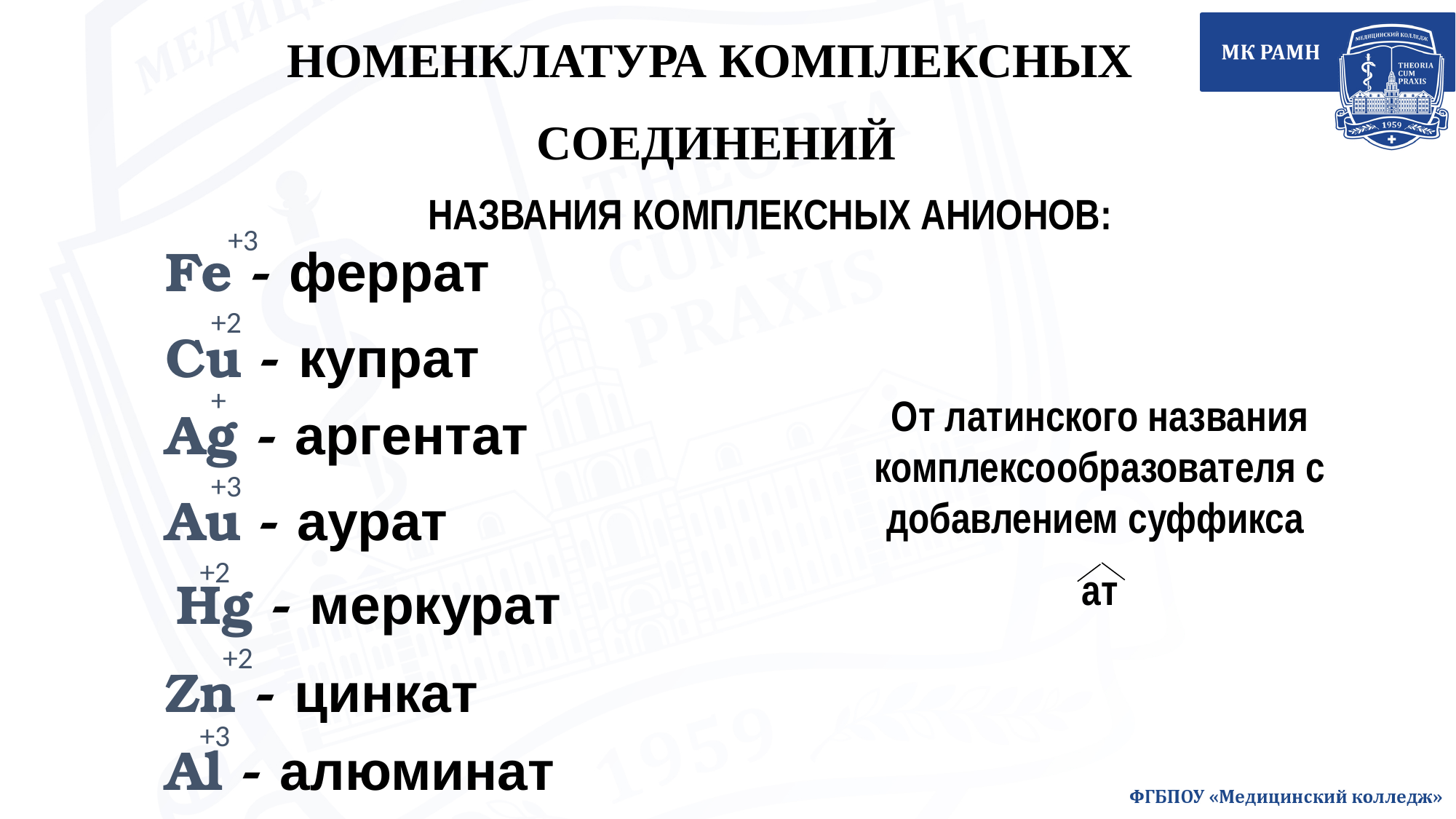

НОМЕНКЛАТУРА КОМПЛЕКСНЫХ
 СОЕДИНЕНИЙ
НАЗВАНИЯ КОМПЛЕКСНЫХ АНИОНОВ:
+3
Fe - феррат
+2
Cu - купрат
+
От латинского названия комплексообразователя с добавлением суффикса
ат
Ag - аргентат
+3
Au - аурат
+2

Hg - меркурат
+2
Zn - цинкат
+3
Al - алюминат